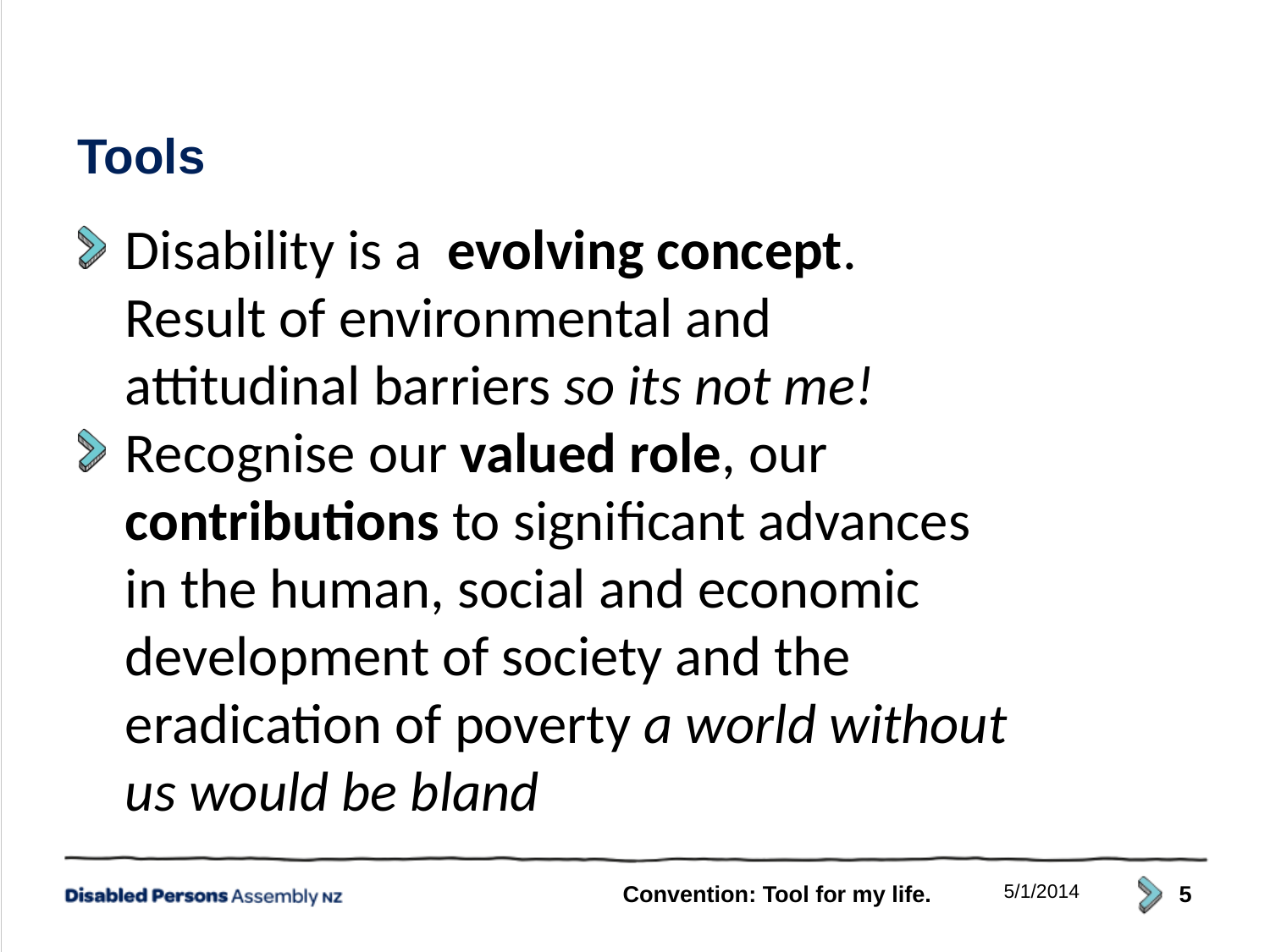

Tools
Disability is a  evolving concept.  Result of environmental and attitudinal barriers so its not me!
Recognise our valued role, our contributions to significant advances in the human, social and economic development of society and the eradication of poverty a world without us would be bland

Convention: Tool for my life.
5/1/2014
5